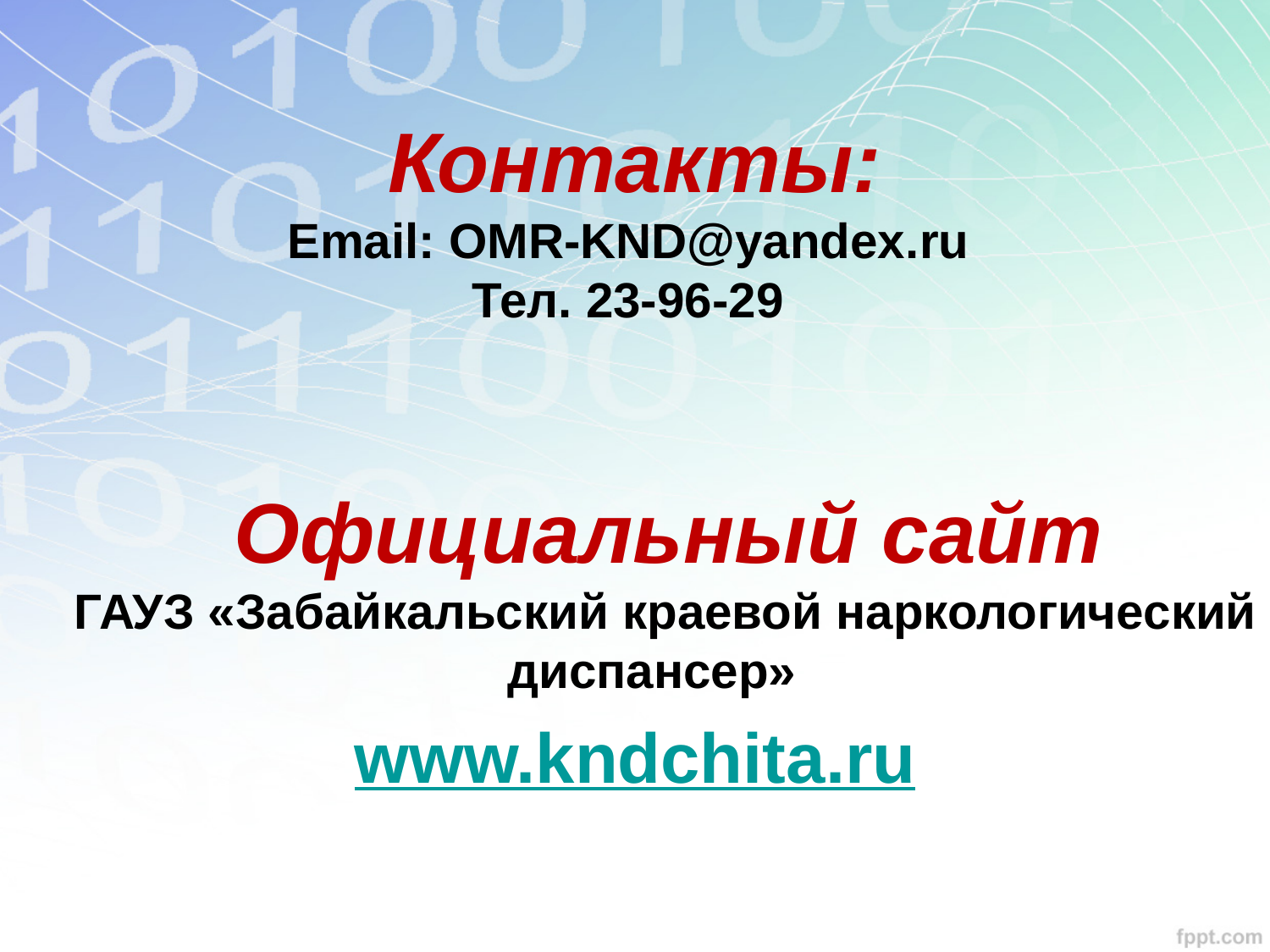

Контакты:
Email: OMR-KND@yandex.ru
Тел. 23-96-29

       Официальный сайт
 ГАУЗ «Забайкальский краевой наркологический диспансер»
www.kndchita.ru